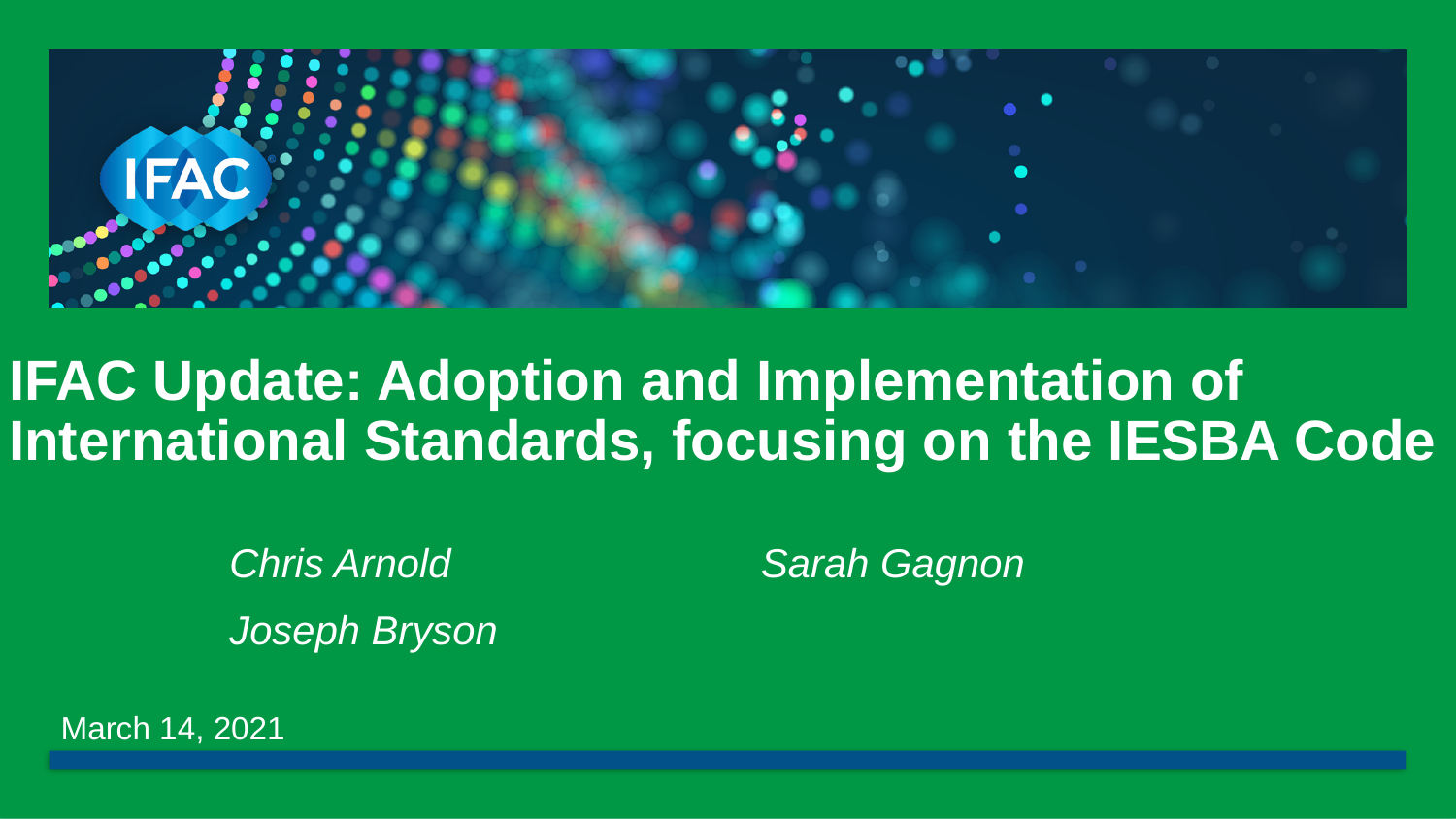

IFAC Update: Adoption and Implementation of International Standards, focusing on the IESBA Code
Chris Arnold
Joseph Bryson
Sarah Gagnon
March 14, 2021